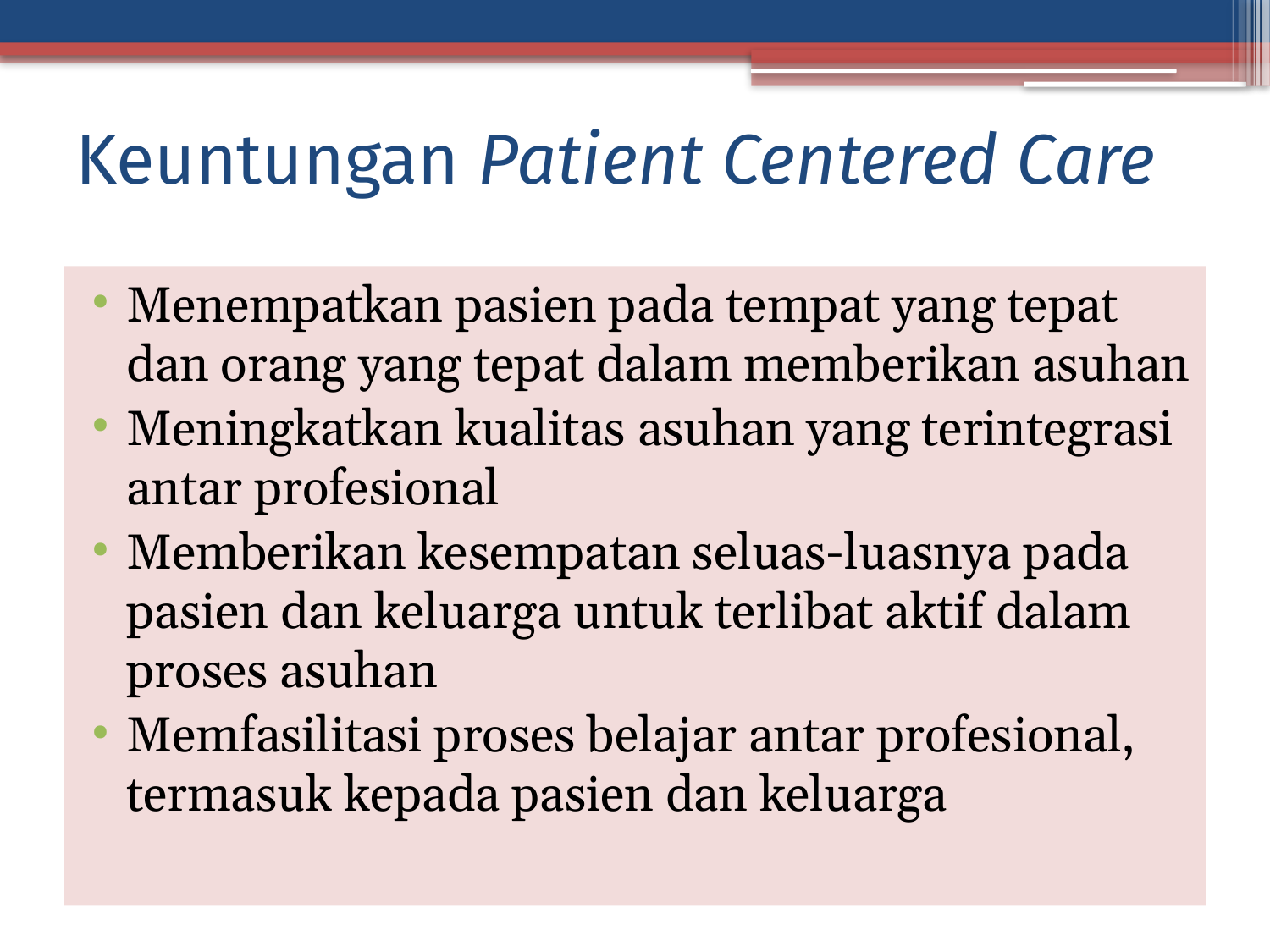

# Keuntungan Patient Centered Care
Menempatkan pasien pada tempat yang tepat dan orang yang tepat dalam memberikan asuhan
Meningkatkan kualitas asuhan yang terintegrasi antar profesional
Memberikan kesempatan seluas-luasnya pada pasien dan keluarga untuk terlibat aktif dalam proses asuhan
Memfasilitasi proses belajar antar profesional, termasuk kepada pasien dan keluarga